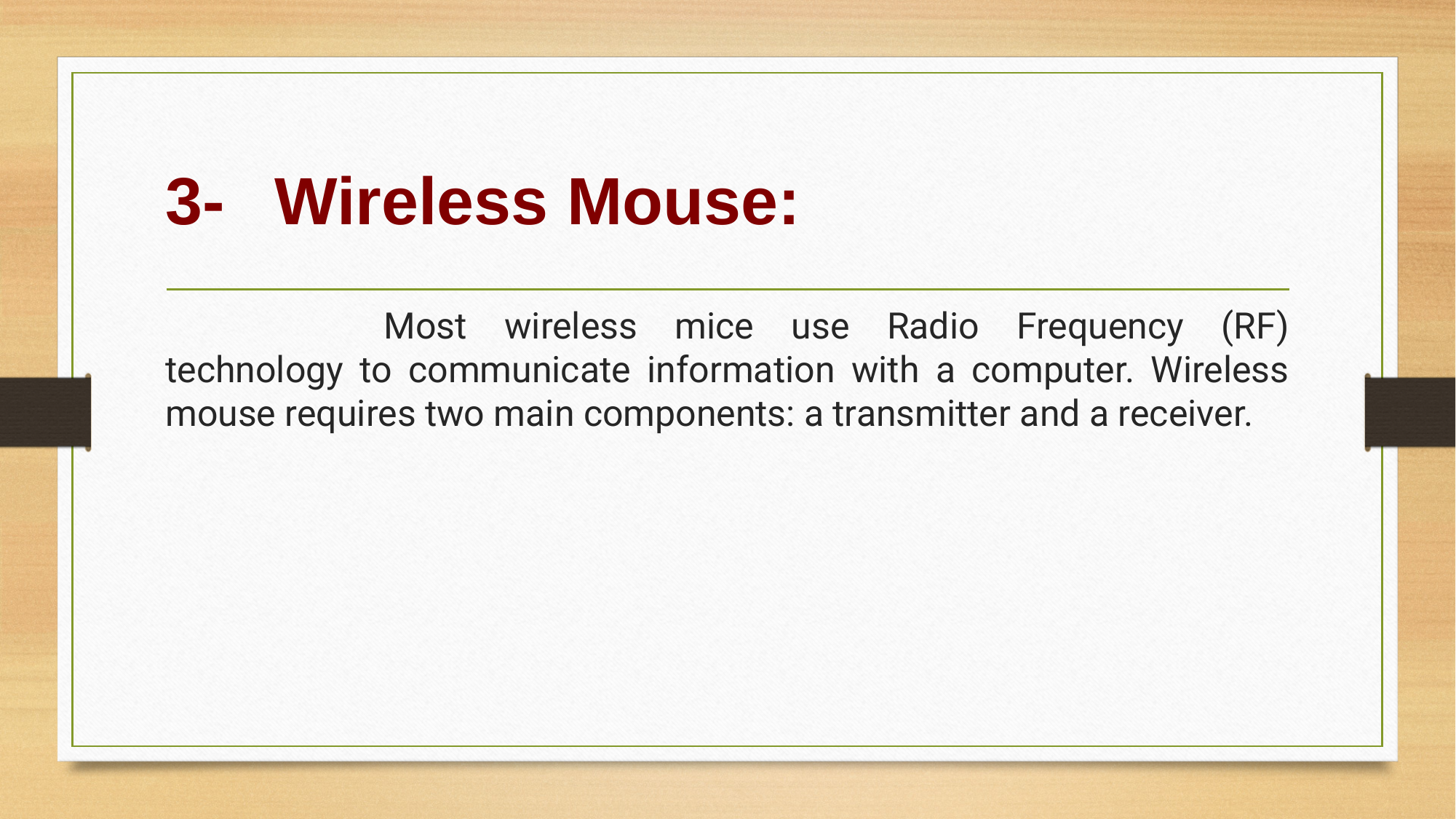

# 3-	Wireless Mouse:
		Most wireless mice use Radio Frequency (RF) technology to communicate information with a computer. Wireless mouse requires two main components: a transmitter and a receiver.